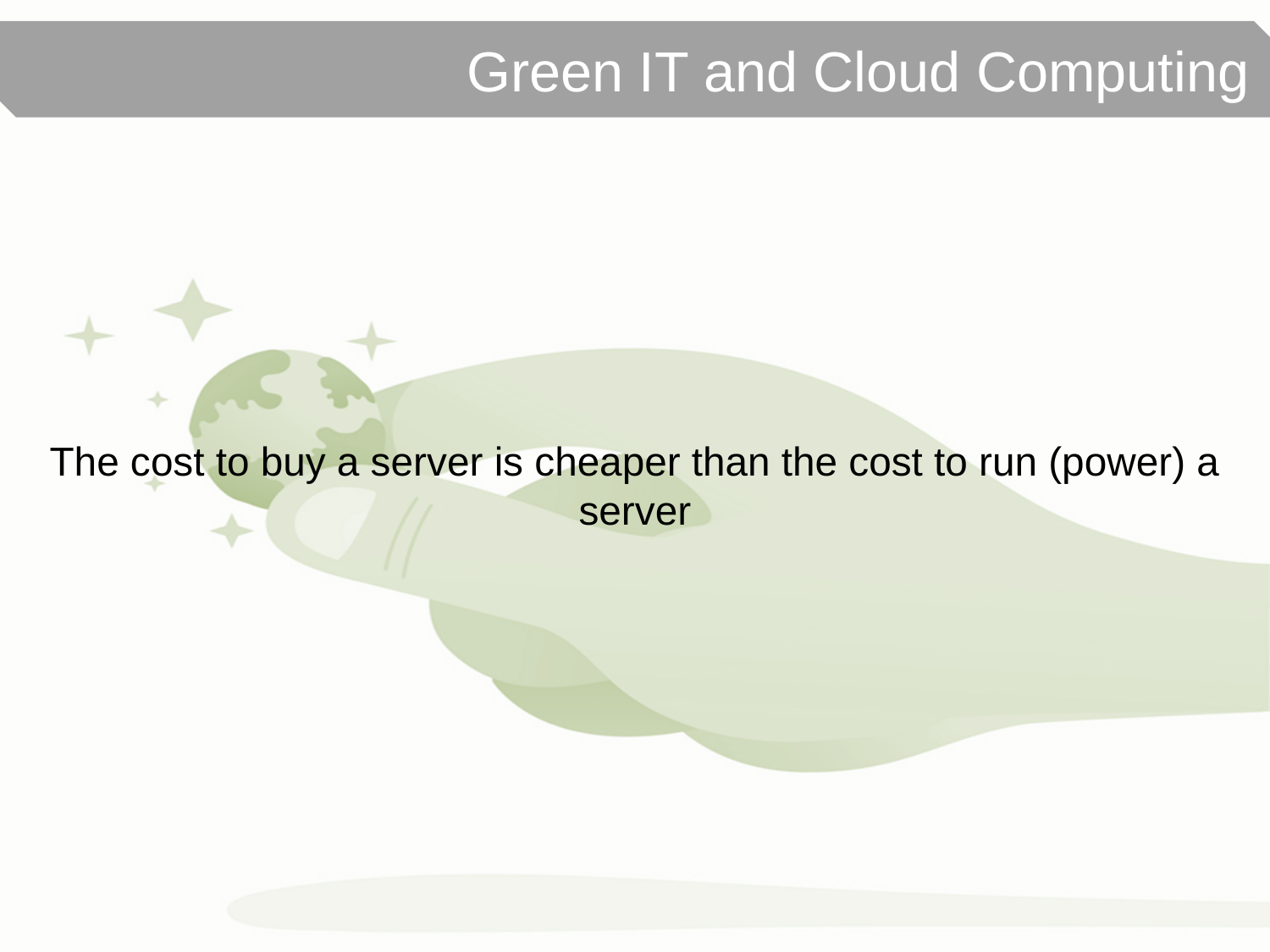

The cost to buy a server is cheaper than the cost to run (power) a server